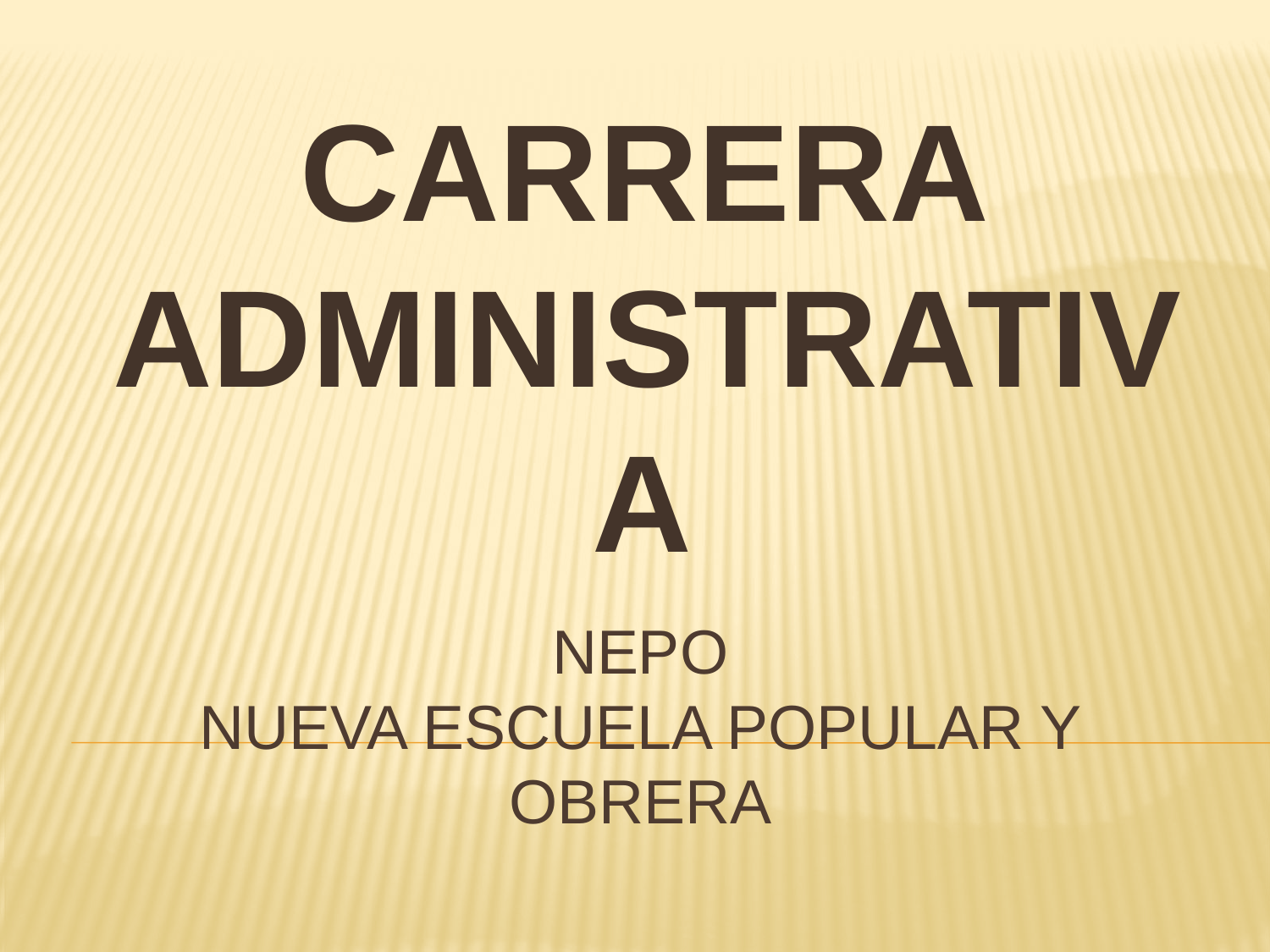

CARRERA ADMINISTRATIVA
# Nepo nueva escuela popular y obrera